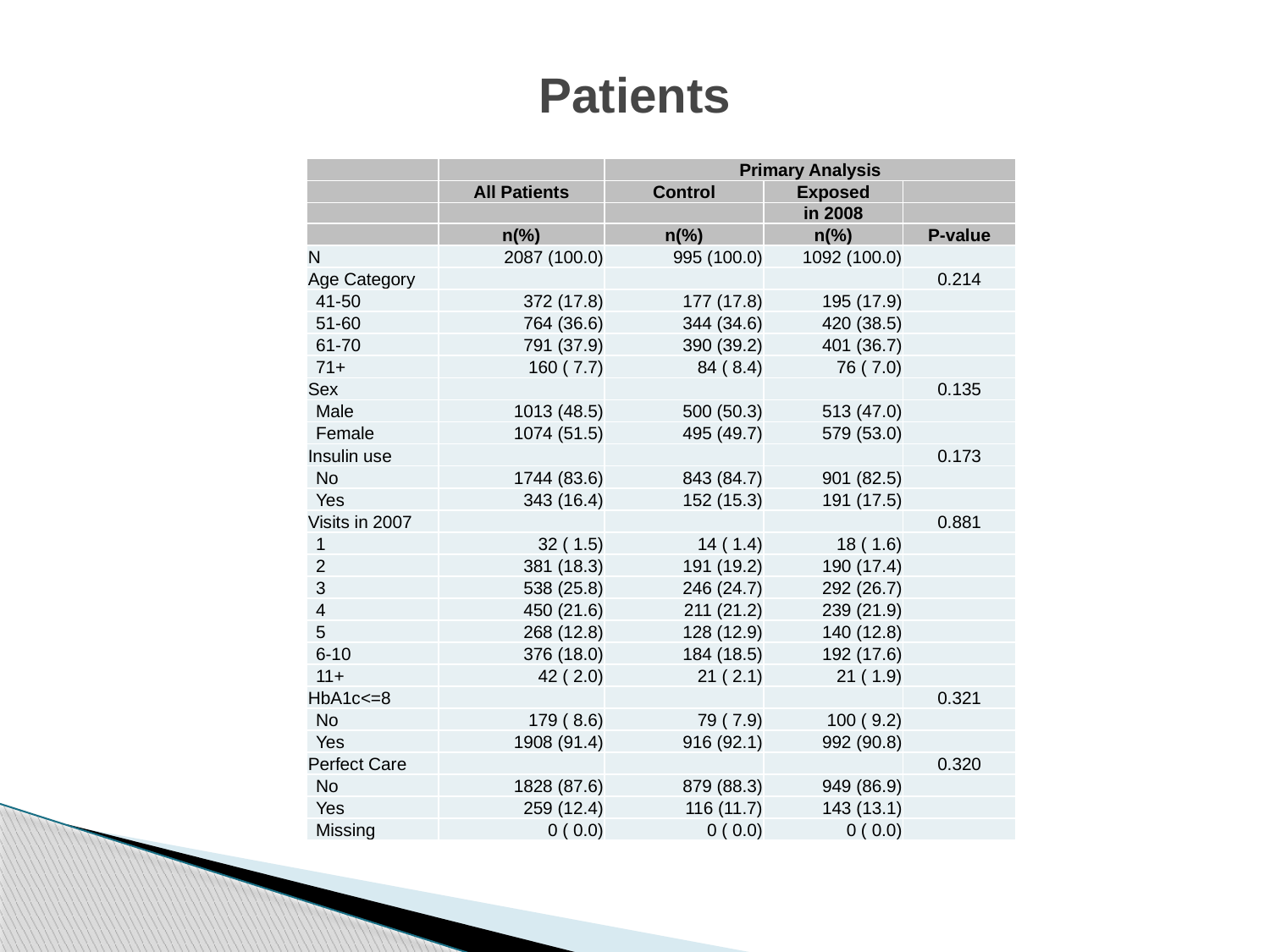

# Patients
|  |  | Primary Analysis |  |  |
| --- | --- | --- | --- | --- |
|  | All Patients | Control | Exposed |  |
|  |  |  | in 2008 |  |
|  | n(%) | n(%) | n(%) | P-value |
| N | 2087 (100.0) | 995 (100.0) | 1092 (100.0) |  |
| Age Category |  |  |  | 0.214 |
| 41-50 | 372 (17.8) | 177 (17.8) | 195 (17.9) |  |
| 51-60 | 764 (36.6) | 344 (34.6) | 420 (38.5) |  |
| 61-70 | 791 (37.9) | 390 (39.2) | 401 (36.7) |  |
| 71+ | 160 ( 7.7) | 84 ( 8.4) | 76 ( 7.0) |  |
| Sex |  |  |  | 0.135 |
| Male | 1013 (48.5) | 500 (50.3) | 513 (47.0) |  |
| Female | 1074 (51.5) | 495 (49.7) | 579 (53.0) |  |
| Insulin use |  |  |  | 0.173 |
| No | 1744 (83.6) | 843 (84.7) | 901 (82.5) |  |
| Yes | 343 (16.4) | 152 (15.3) | 191 (17.5) |  |
| Visits in 2007 |  |  |  | 0.881 |
| 1 | 32 ( 1.5) | 14 ( 1.4) | 18 ( 1.6) |  |
| 2 | 381 (18.3) | 191 (19.2) | 190 (17.4) |  |
| 3 | 538 (25.8) | 246 (24.7) | 292 (26.7) |  |
| 4 | 450 (21.6) | 211 (21.2) | 239 (21.9) |  |
| 5 | 268 (12.8) | 128 (12.9) | 140 (12.8) |  |
| 6-10 | 376 (18.0) | 184 (18.5) | 192 (17.6) |  |
| 11+ | 42 ( 2.0) | 21 ( 2.1) | 21 ( 1.9) |  |
| HbA1c<=8 |  |  |  | 0.321 |
| No | 179 ( 8.6) | 79 ( 7.9) | 100 ( 9.2) |  |
| Yes | 1908 (91.4) | 916 (92.1) | 992 (90.8) |  |
| Perfect Care |  |  |  | 0.320 |
| No | 1828 (87.6) | 879 (88.3) | 949 (86.9) |  |
| Yes | 259 (12.4) | 116 (11.7) | 143 (13.1) |  |
| Missing | 0 ( 0.0) | 0 ( 0.0) | 0 ( 0.0) |  |